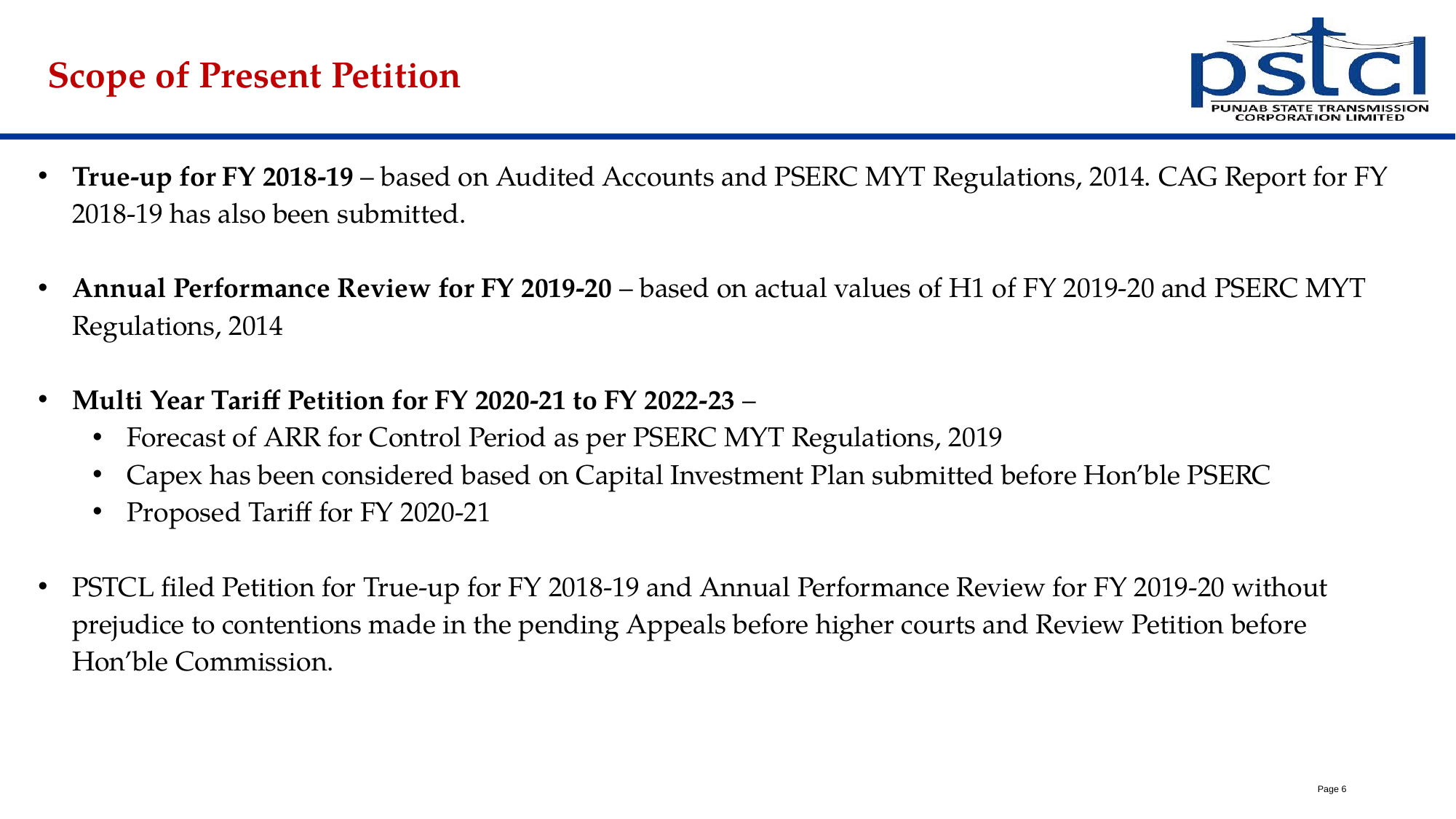

# Scope of Present Petition
True-up for FY 2018-19 – based on Audited Accounts and PSERC MYT Regulations, 2014. CAG Report for FY 2018-19 has also been submitted.

Annual Performance Review for FY 2019-20 – based on actual values of H1 of FY 2019-20 and PSERC MYT Regulations, 2014

Multi Year Tariff Petition for FY 2020-21 to FY 2022-23 –
Forecast of ARR for Control Period as per PSERC MYT Regulations, 2019
Capex has been considered based on Capital Investment Plan submitted before Hon’ble PSERC
Proposed Tariff for FY 2020-21

PSTCL filed Petition for True-up for FY 2018-19 and Annual Performance Review for FY 2019-20 without prejudice to contentions made in the pending Appeals before higher courts and Review Petition before Hon’ble Commission.